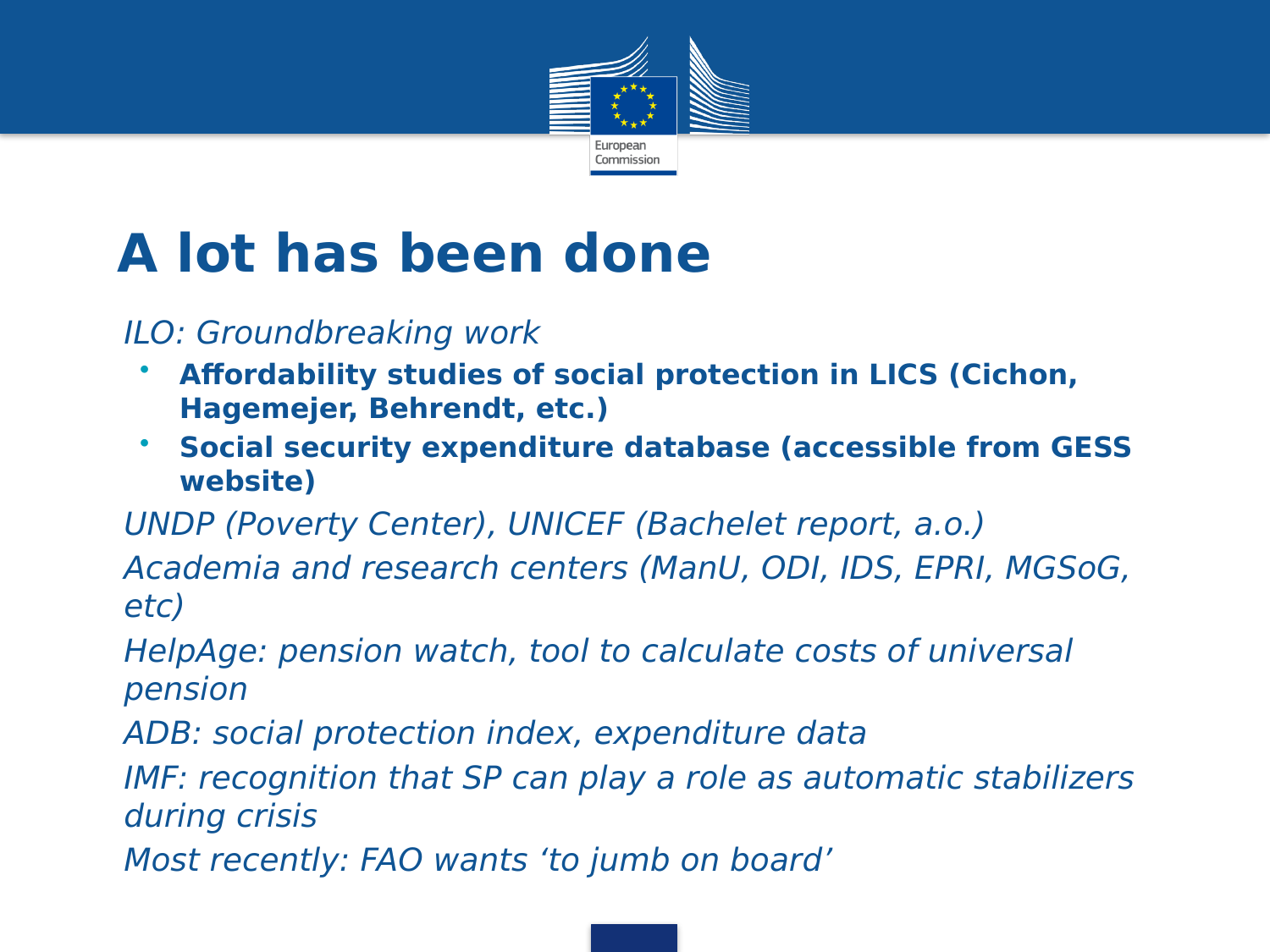

# A lot has been done
ILO: Groundbreaking work
Affordability studies of social protection in LICS (Cichon, Hagemejer, Behrendt, etc.)
Social security expenditure database (accessible from GESS website)
UNDP (Poverty Center), UNICEF (Bachelet report, a.o.)
Academia and research centers (ManU, ODI, IDS, EPRI, MGSoG, etc)
HelpAge: pension watch, tool to calculate costs of universal pension
ADB: social protection index, expenditure data
IMF: recognition that SP can play a role as automatic stabilizers during crisis
Most recently: FAO wants ‘to jumb on board’